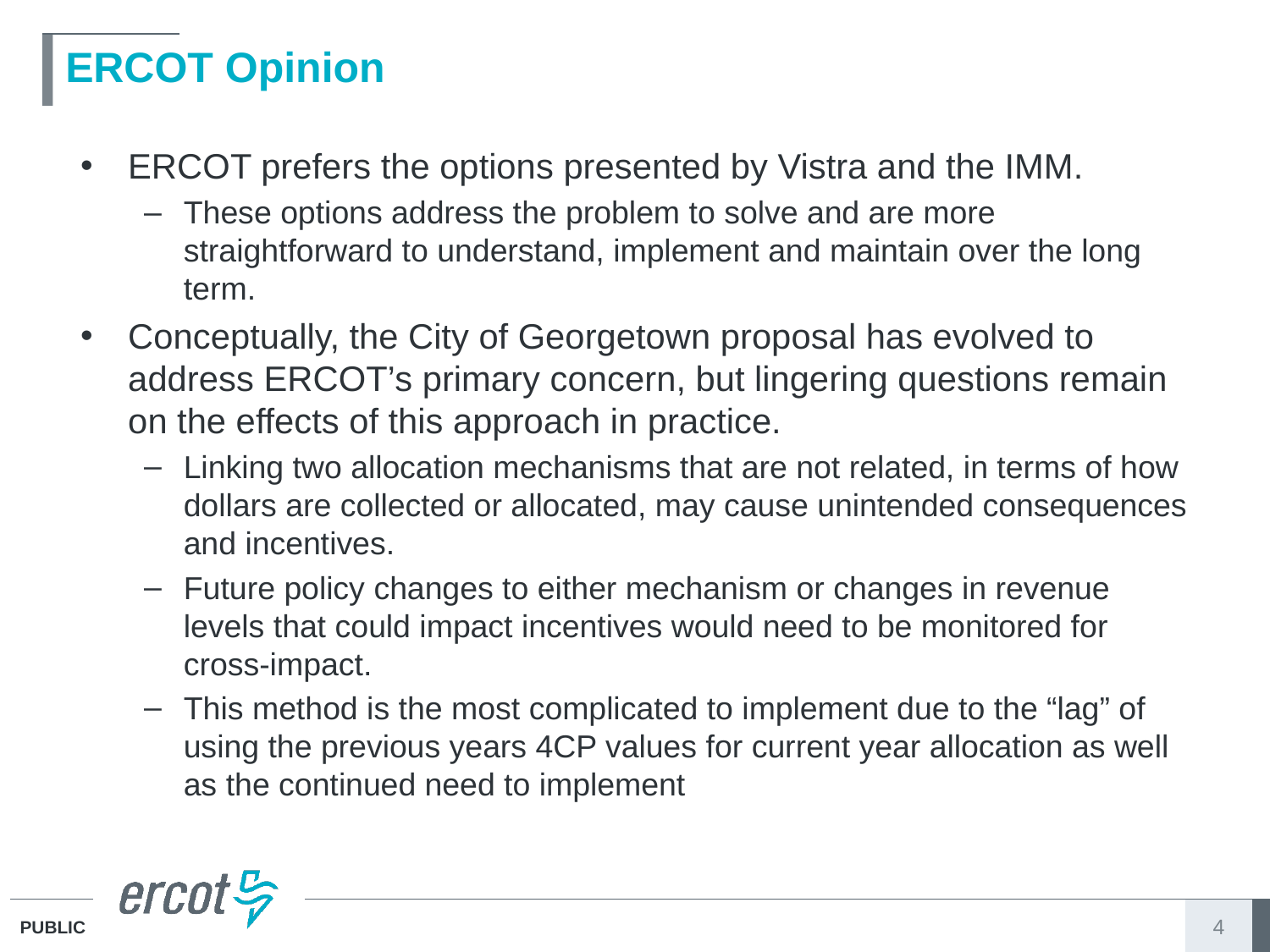

# ERCOT Opinion
ERCOT prefers the options presented by Vistra and the IMM.
These options address the problem to solve and are more straightforward to understand, implement and maintain over the long term.
Conceptually, the City of Georgetown proposal has evolved to address ERCOT’s primary concern, but lingering questions remain on the effects of this approach in practice.
Linking two allocation mechanisms that are not related, in terms of how dollars are collected or allocated, may cause unintended consequences and incentives.
Future policy changes to either mechanism or changes in revenue levels that could impact incentives would need to be monitored for cross-impact.
This method is the most complicated to implement due to the “lag” of using the previous years 4CP values for current year allocation as well as the continued need to implement
4